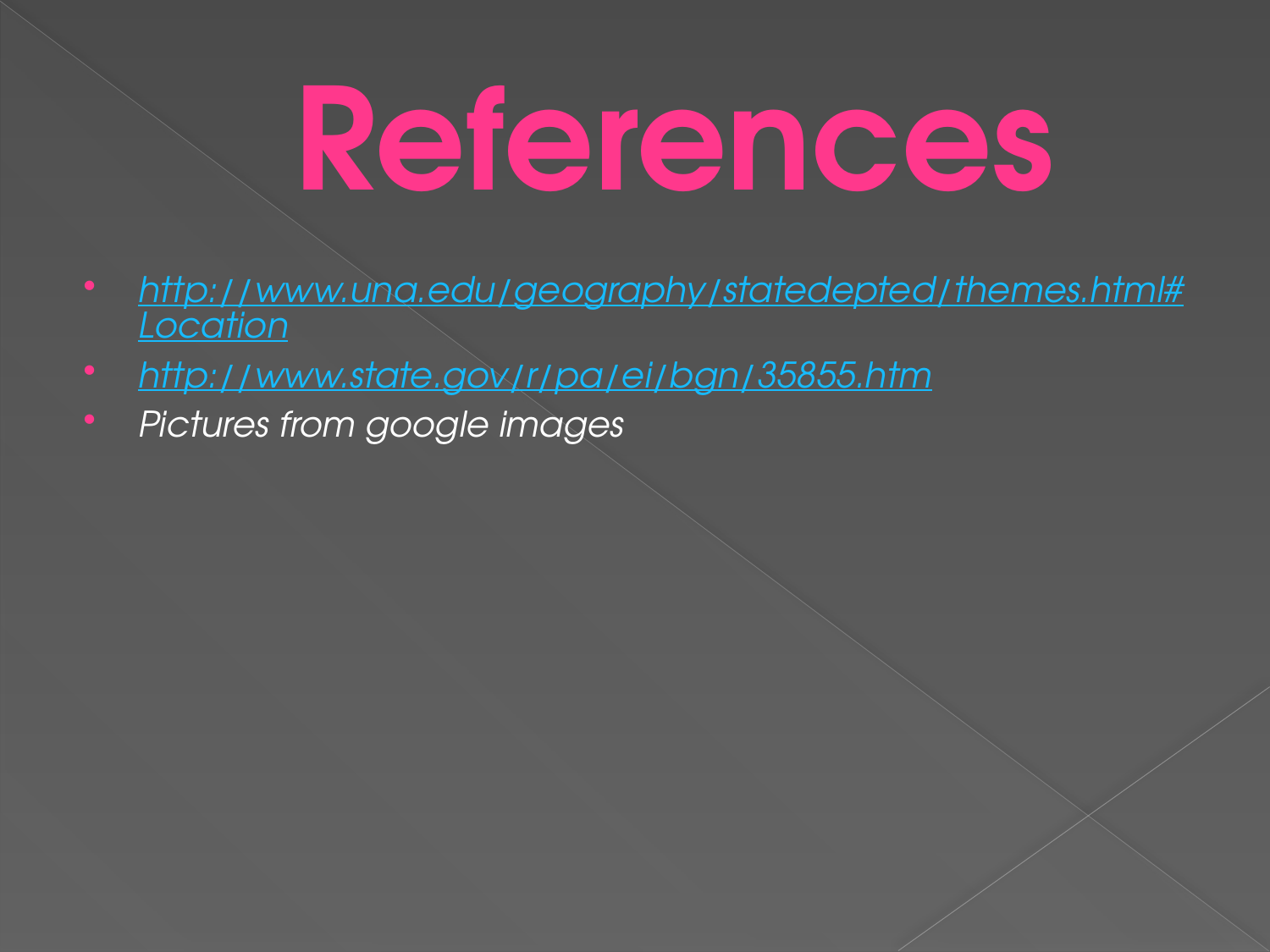

References
http://www.una.edu/geography/statedepted/themes.html#Location
http://www.state.gov/r/pa/ei/bgn/35855.htm
Pictures from google images